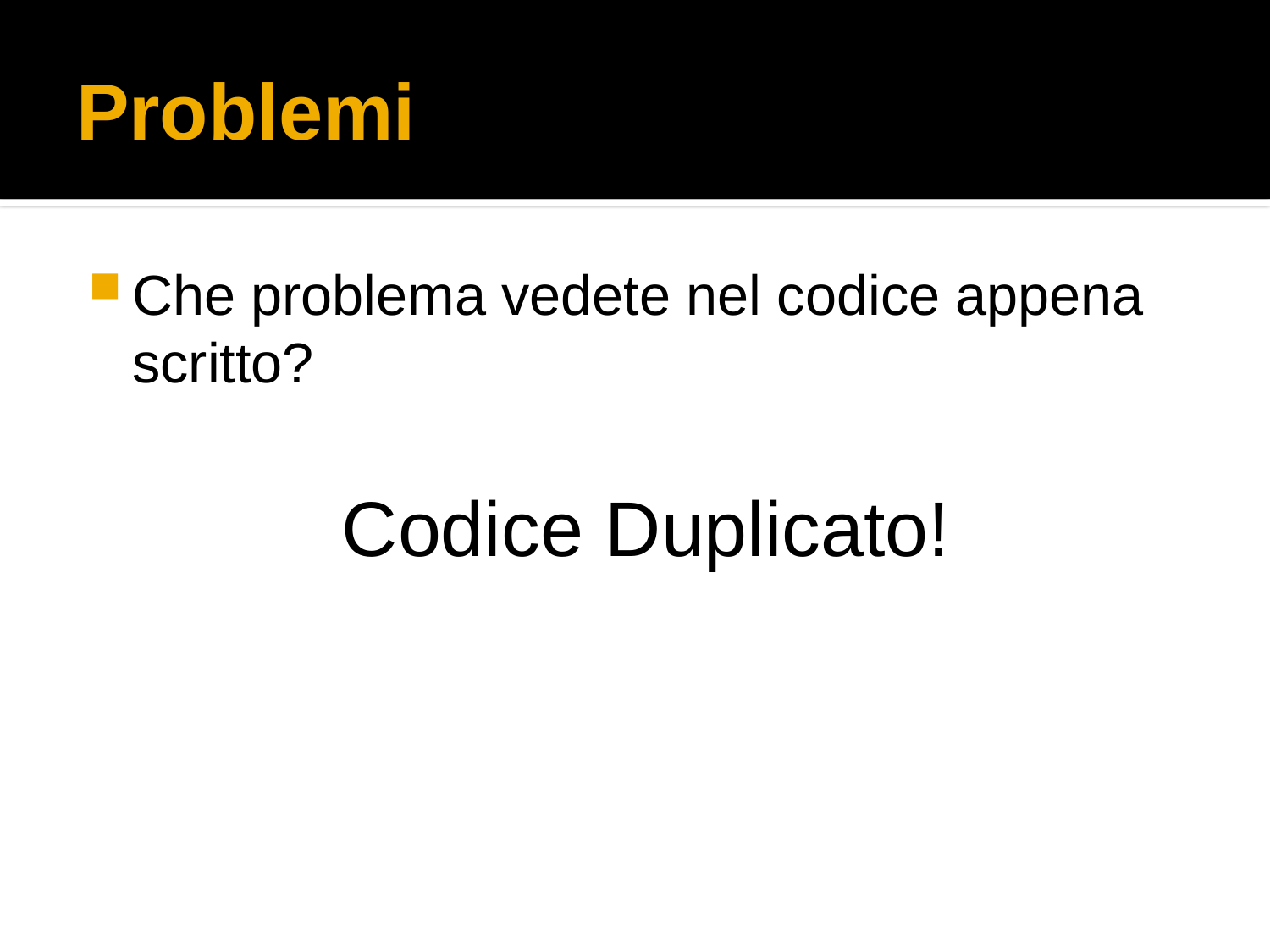

# Problemi
Che problema vedete nel codice appena scritto?

Codice Duplicato!